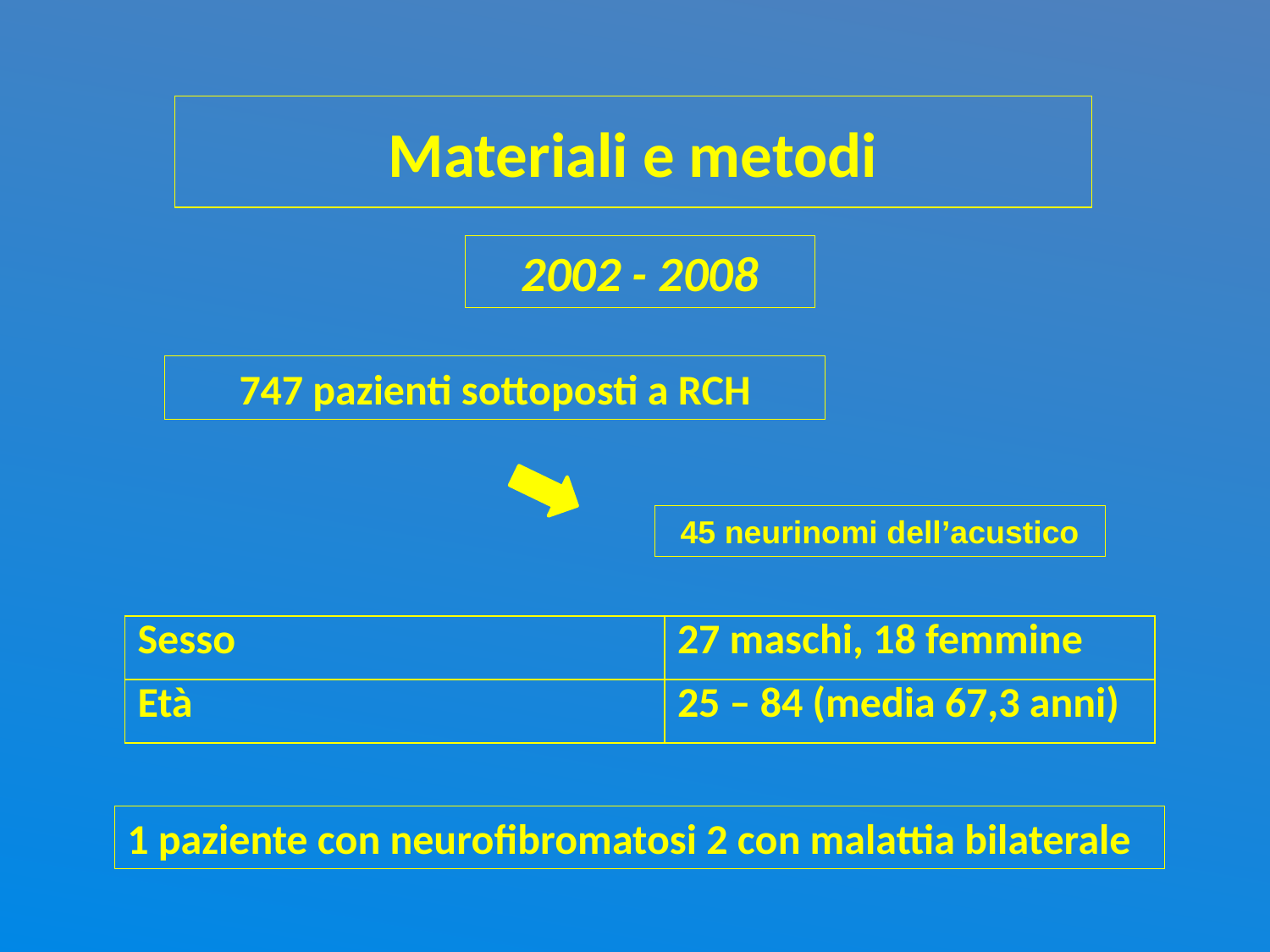

# Materiali e metodi
2002 - 2008
747 pazienti sottoposti a RCH

45 neurinomi dell’acustico
| Sesso | 27 maschi, 18 femmine |
| --- | --- |
| Età | 25 – 84 (media 67,3 anni) |
1 paziente con neurofibromatosi 2 con malattia bilaterale